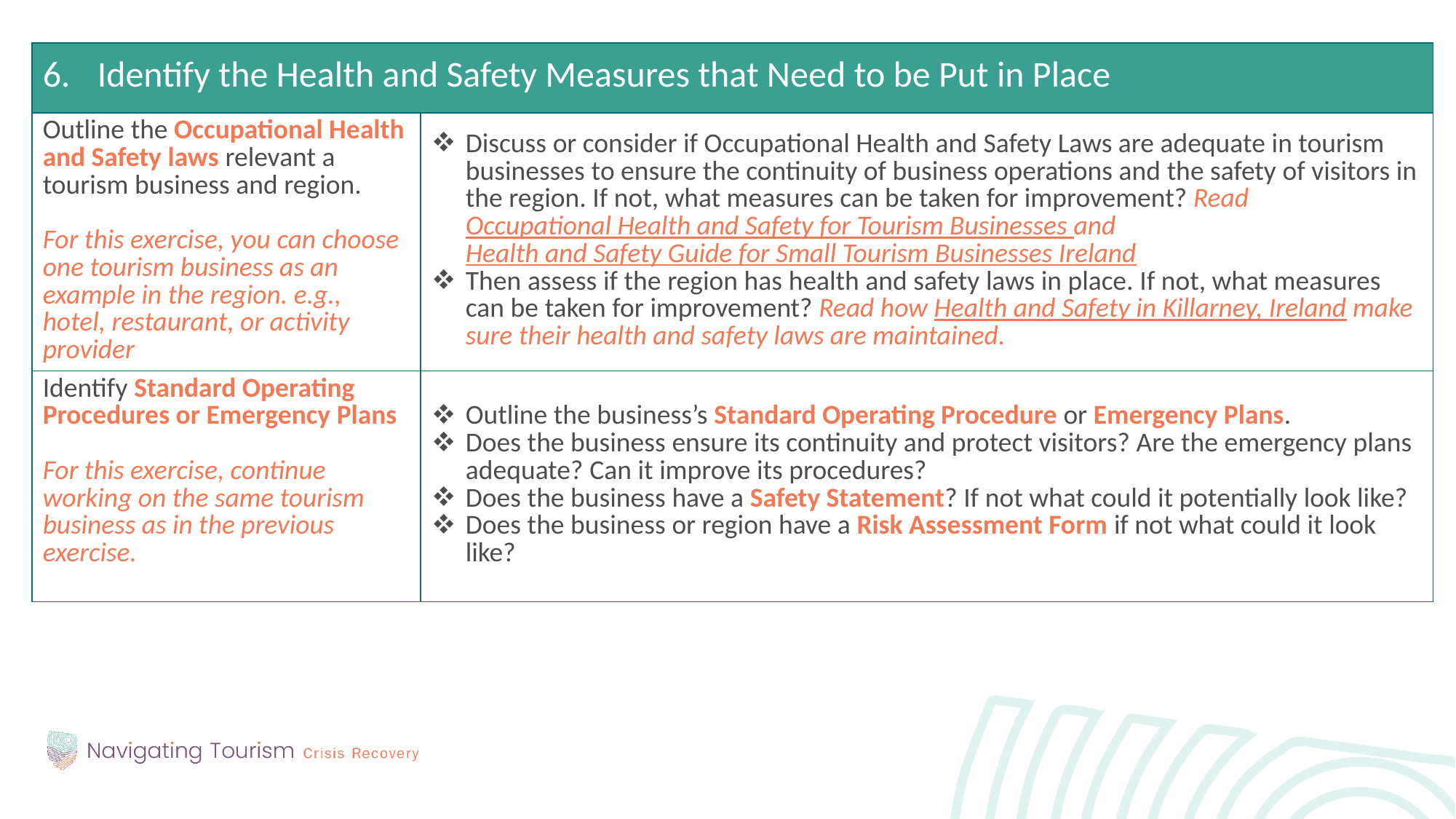

| Identify the Health and Safety Measures that Need to be Put in Place |  |
| --- | --- |
| Outline the Occupational Health and Safety laws relevant a tourism business and region. For this exercise, you can choose one tourism business as an example in the region. e.g., hotel, restaurant, or activity provider | Discuss or consider if Occupational Health and Safety Laws are adequate in tourism businesses to ensure the continuity of business operations and the safety of visitors in the region. If not, what measures can be taken for improvement? Read Occupational Health and Safety for Tourism Businesses and Health and Safety Guide for Small Tourism Businesses Ireland Then assess if the region has health and safety laws in place. If not, what measures can be taken for improvement? Read how Health and Safety in Killarney, Ireland make sure their health and safety laws are maintained. |
| Identify Standard Operating Procedures or Emergency Plans For this exercise, continue working on the same tourism business as in the previous exercise. | Outline the business’s Standard Operating Procedure or Emergency Plans. Does the business ensure its continuity and protect visitors? Are the emergency plans adequate? Can it improve its procedures? Does the business have a Safety Statement? If not what could it potentially look like? Does the business or region have a Risk Assessment Form if not what could it look like? |